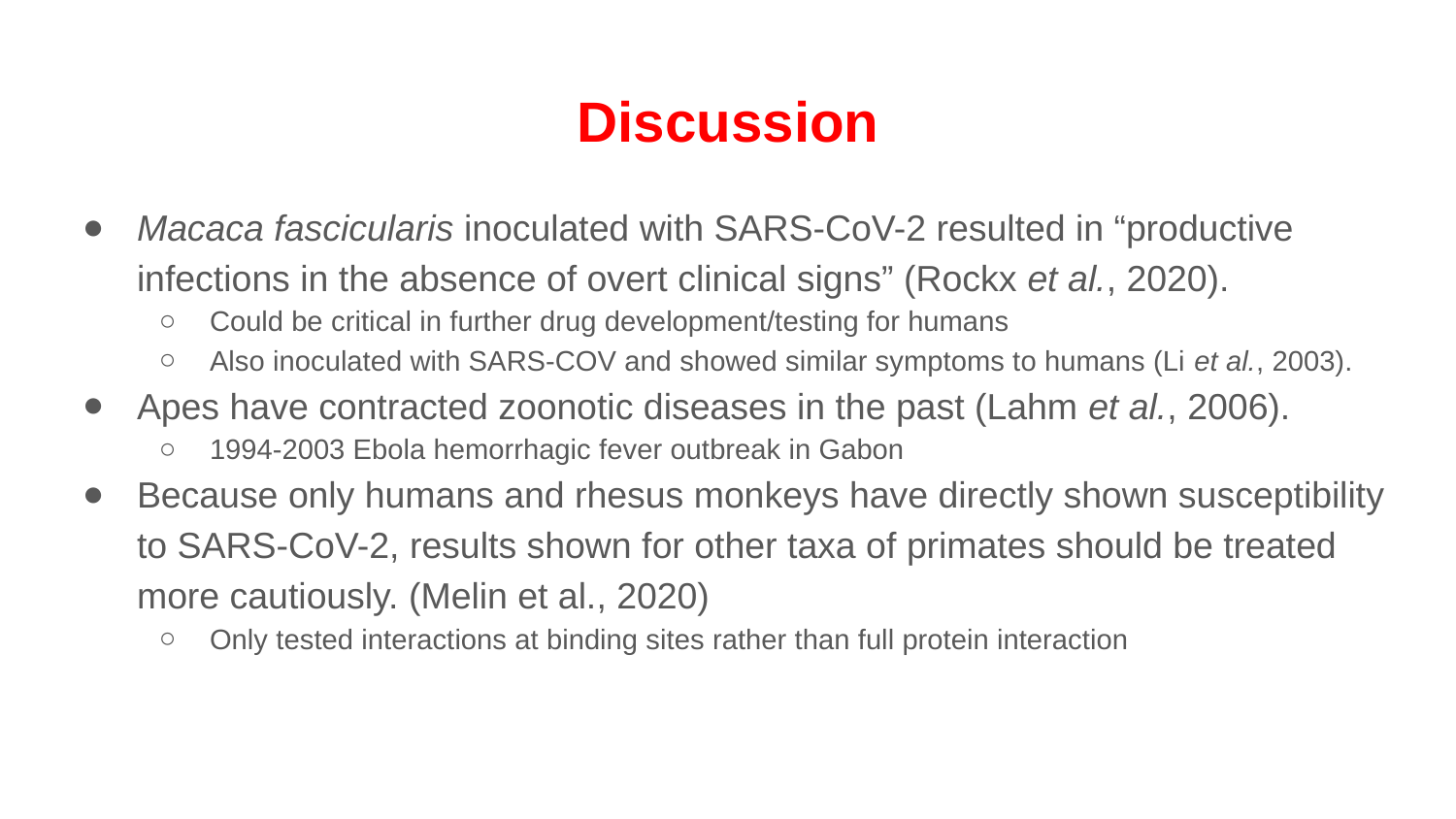

# Discussion
Macaca fascicularis inoculated with SARS-CoV-2 resulted in “productive infections in the absence of overt clinical signs” (Rockx et al., 2020).
Could be critical in further drug development/testing for humans
Also inoculated with SARS-COV and showed similar symptoms to humans (Li et al., 2003).
Apes have contracted zoonotic diseases in the past (Lahm et al., 2006).
1994-2003 Ebola hemorrhagic fever outbreak in Gabon
Because only humans and rhesus monkeys have directly shown susceptibility to SARS-CoV-2, results shown for other taxa of primates should be treated more cautiously. (Melin et al., 2020)
Only tested interactions at binding sites rather than full protein interaction